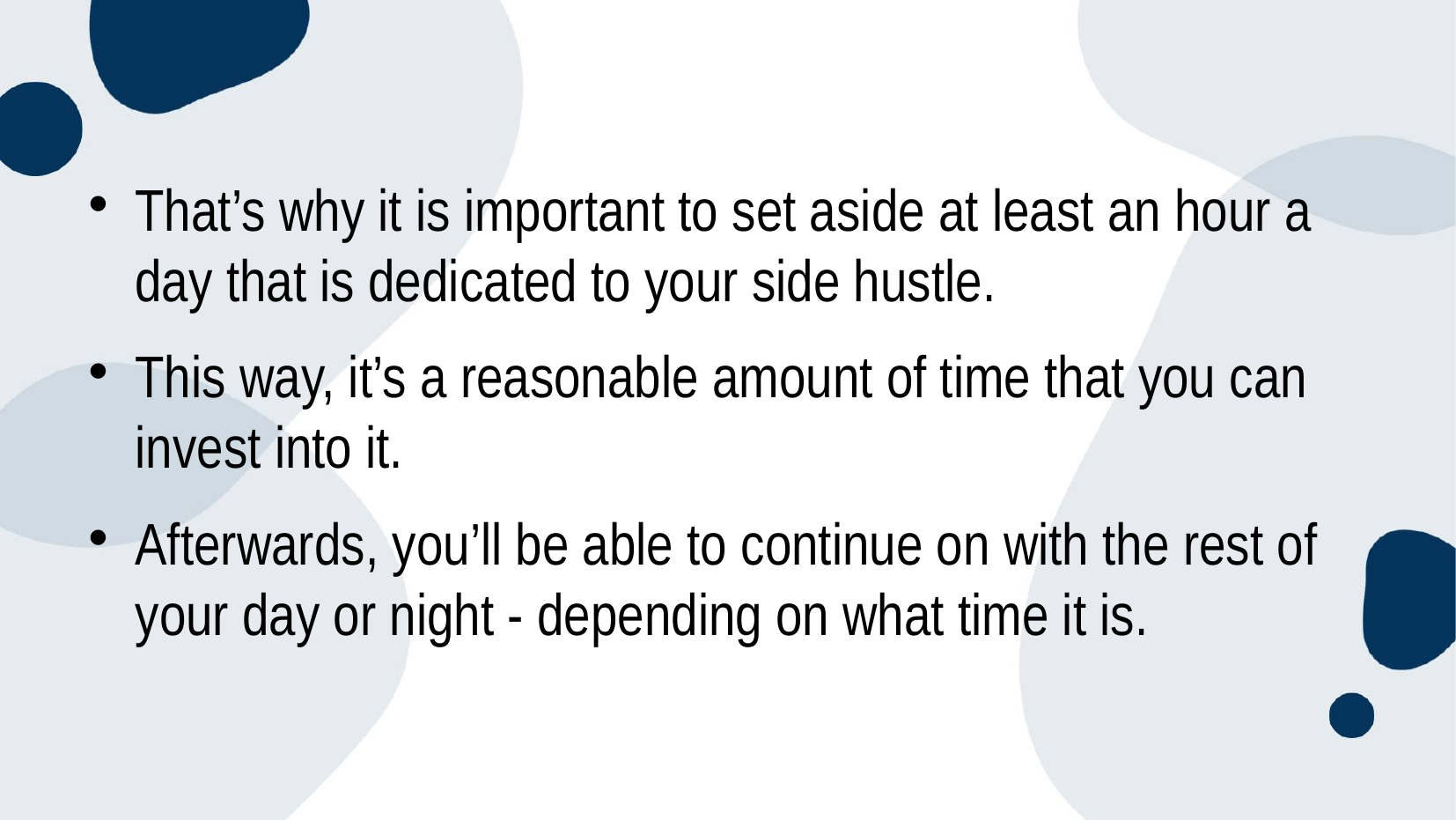

#
That’s why it is important to set aside at least an hour a day that is dedicated to your side hustle.
This way, it’s a reasonable amount of time that you can invest into it.
Afterwards, you’ll be able to continue on with the rest of your day or night - depending on what time it is.